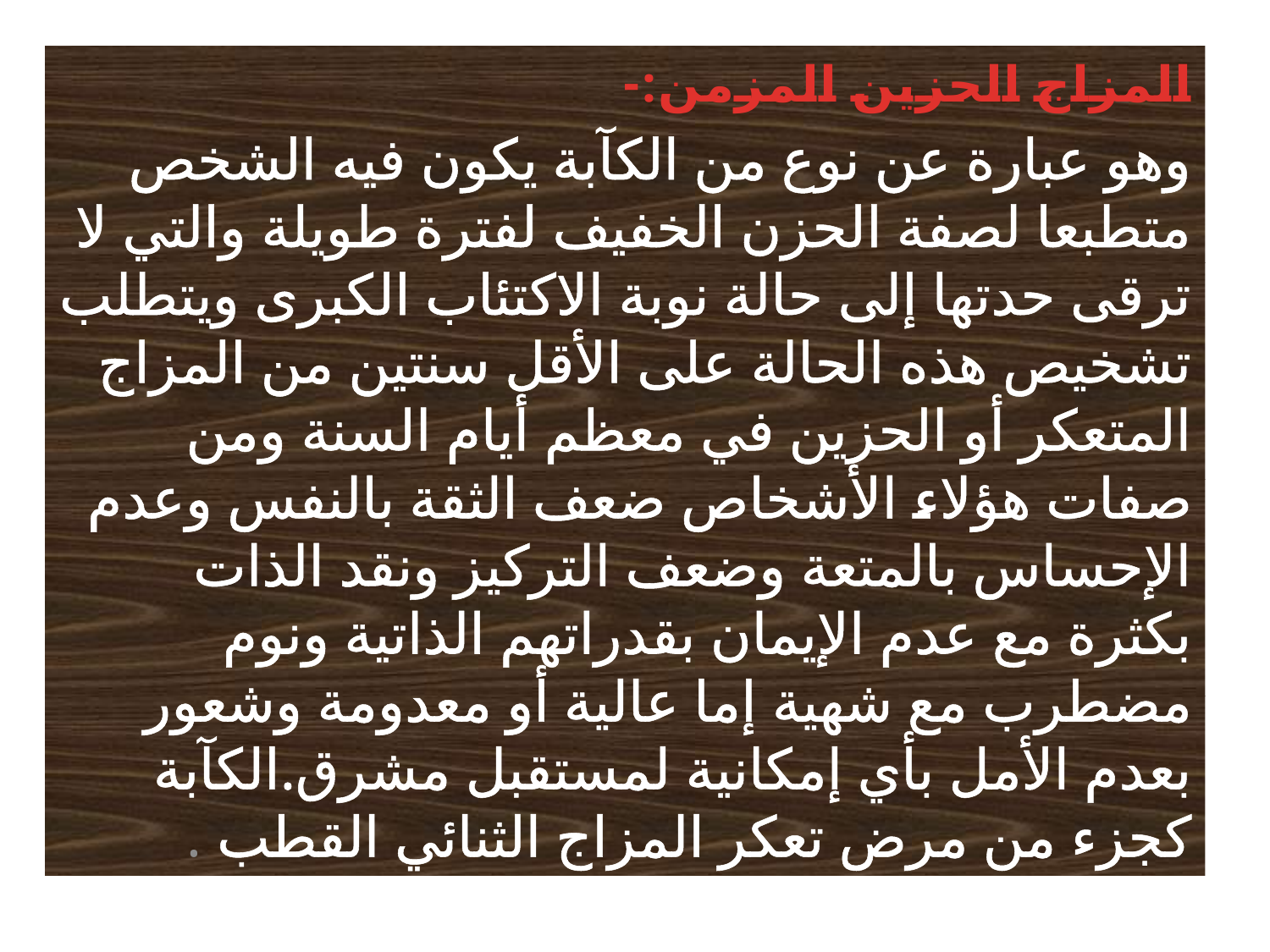

المزاج الحزين المزمن:-
وهو عبارة عن نوع من الكآبة يكون فيه الشخص متطبعا لصفة الحزن الخفيف لفترة طويلة والتي لا ترقى حدتها إلى حالة نوبة الاكتئاب الكبرى ويتطلب تشخيص هذه الحالة على الأقل سنتين من المزاج المتعكر أو الحزين في معظم أيام السنة ومن صفات هؤلاء الأشخاص ضعف الثقة بالنفس وعدم الإحساس بالمتعة وضعف التركيز ونقد الذات بكثرة مع عدم الإيمان بقدراتهم الذاتية ونوم مضطرب مع شهية إما عالية أو معدومة وشعور بعدم الأمل بأي إمكانية لمستقبل مشرق.الكآبة كجزء من مرض تعكر المزاج الثنائي القطب .